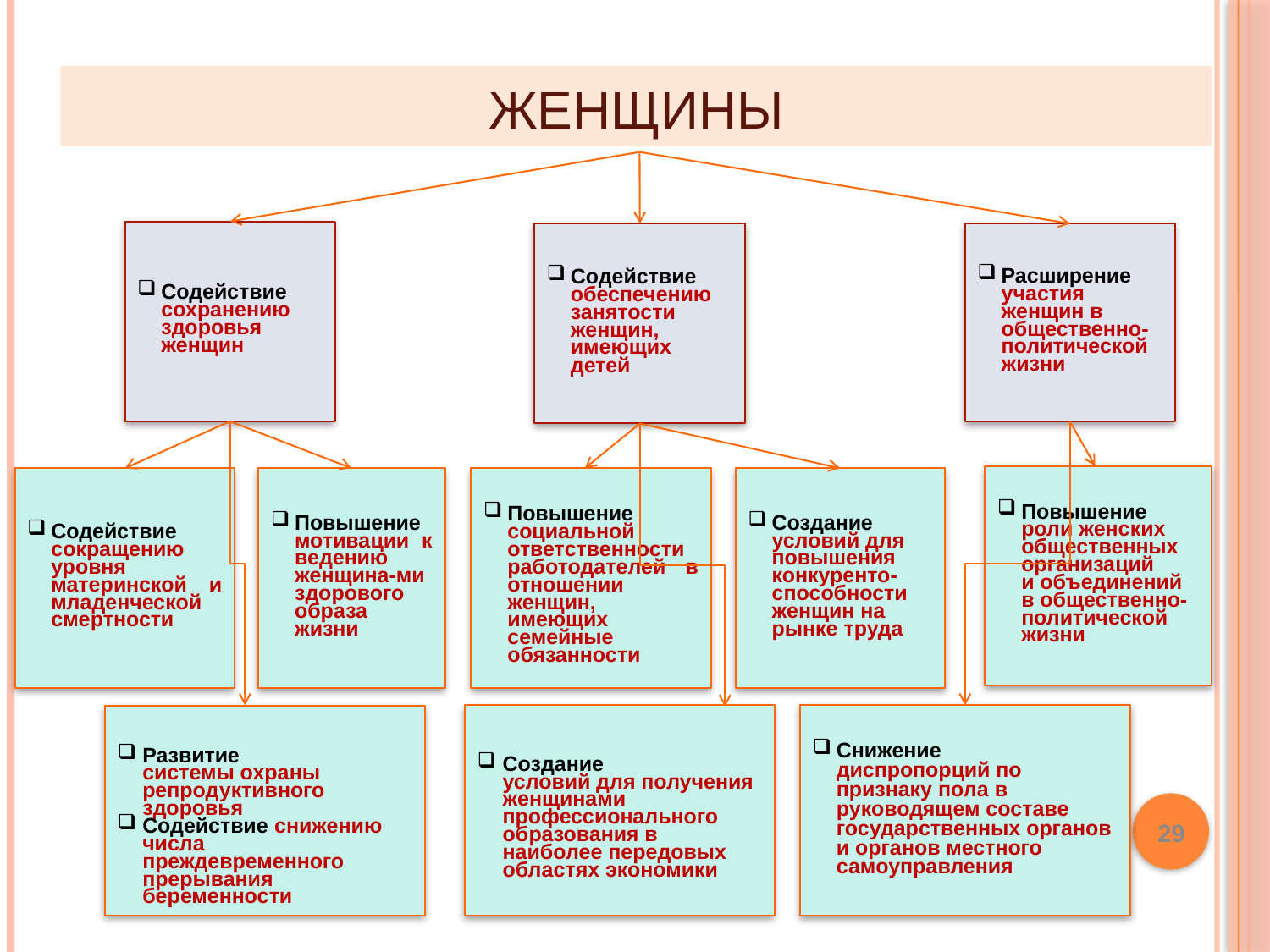

Женщины
Содействие сохранению здоровья женщин
Содействие обеспечению занятости женщин, имеющих детей
Расширение участия женщин в общественно-политической жизни
Повышение
роли женских общественных организаций       и объединений  в общественно-политической жизни
Содействие сокращению уровня материнской и младенческой смертности
Повышение мотивации к ведению женщина-ми здорового образа жизни

Повышение социальной ответственности работодателей  в отношении женщин, имеющих семейные обязанности
Создание условий для
повышения
конкуренто-способности женщин на рынке труда
Снижение
диспропорций по признаку пола в руководящем составе государственных органов и органов местного самоуправления

Создание
условий для получения женщинами профессионального образования в наиболее передовых областях экономики

Развитие
системы охраны репродуктивного здоровья
Содействие снижению числа преждевременного прерывания беременности

29